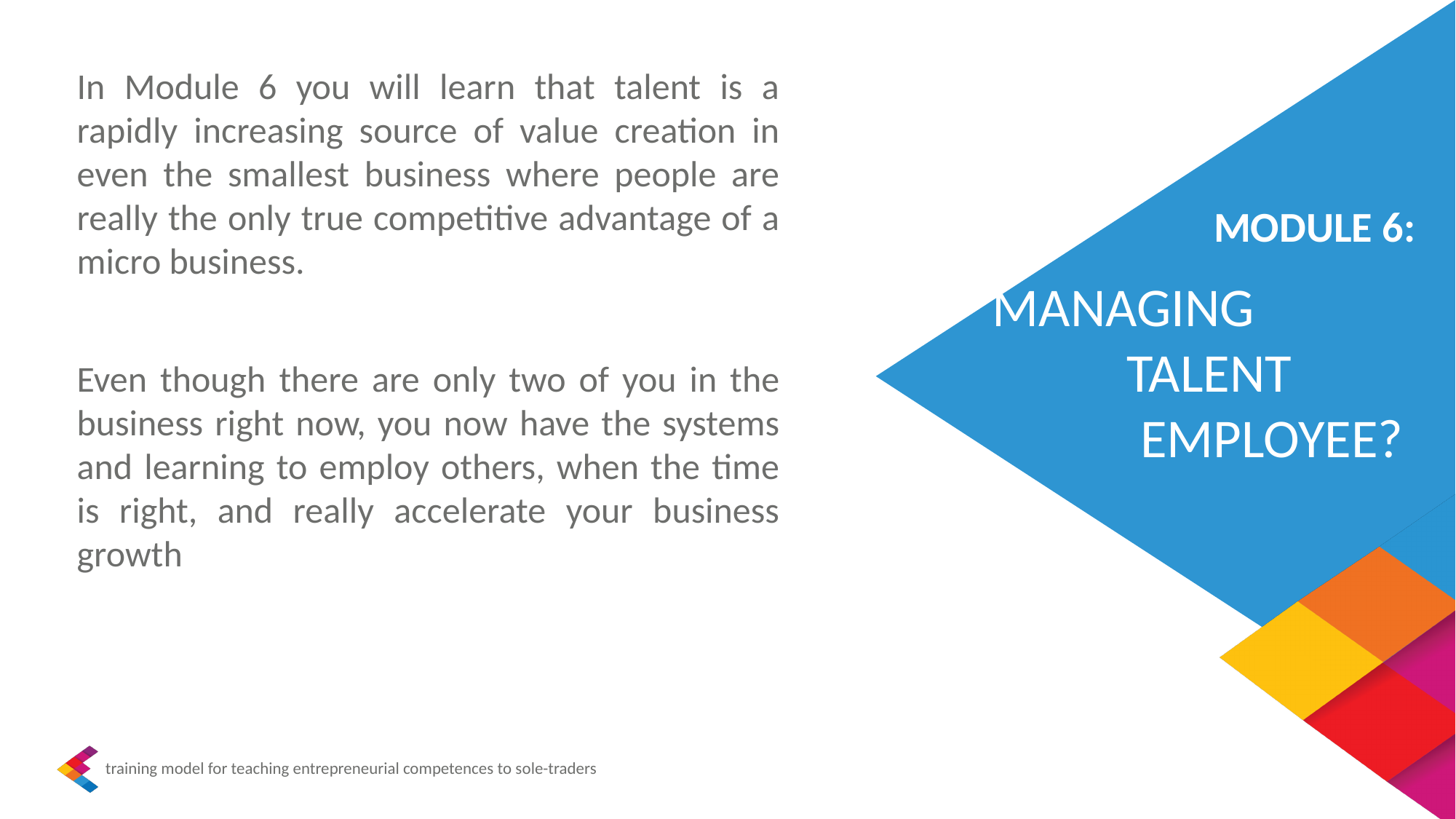

In Module 6 you will learn that talent is a rapidly increasing source of value creation in even the smallest business where people are really the only true competitive advantage of a micro business.

Even though there are only two of you in the business right now, you now have the systems and learning to employ others, when the time is right, and really accelerate your business growth
MODULE 6:

MANAGING              TALENT           EMPLOYEE?